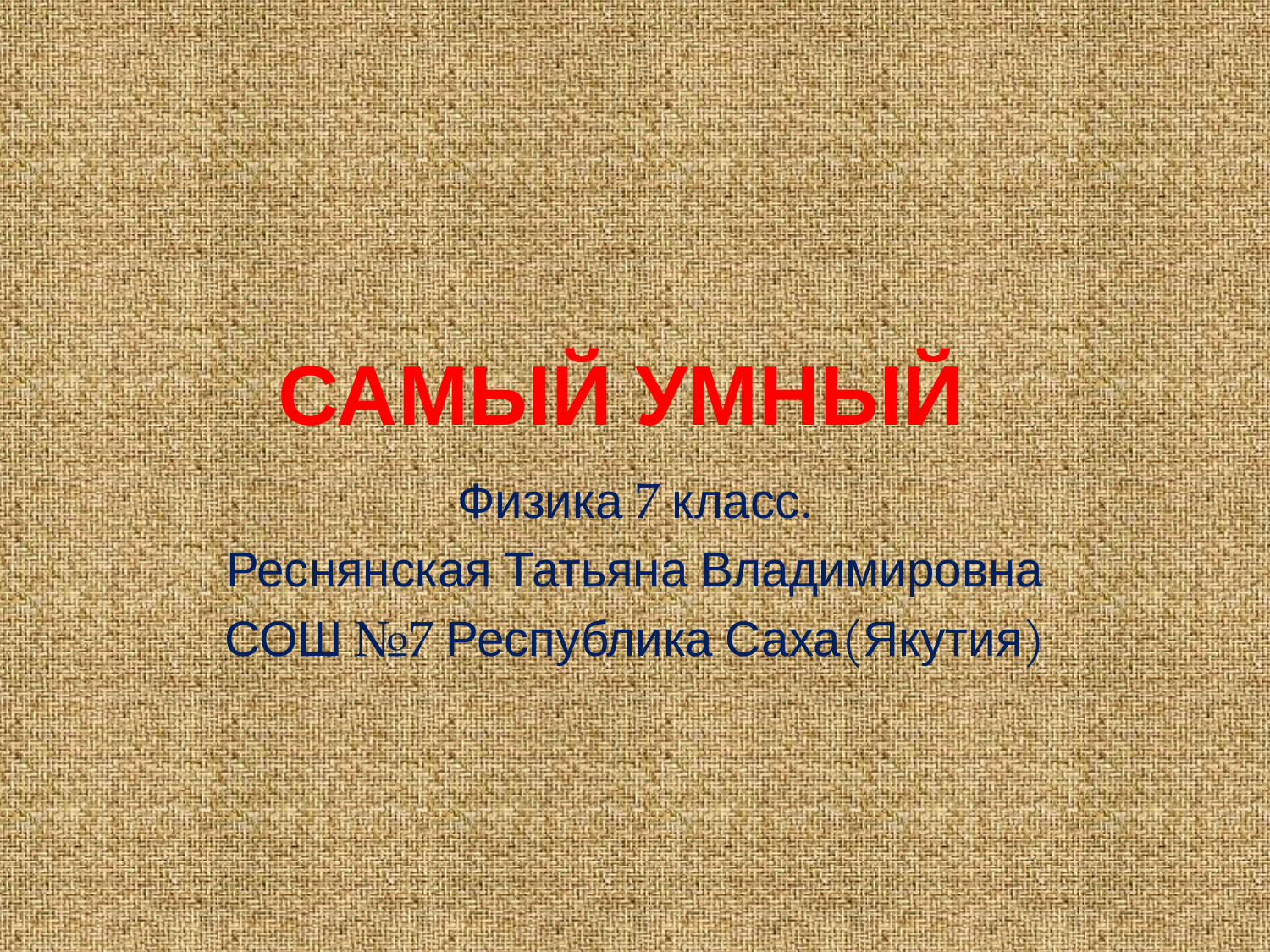

# Самый умный
Физика 7 класс.
Реснянская Татьяна Владимировна
СОШ №7 Республика Саха(Якутия)